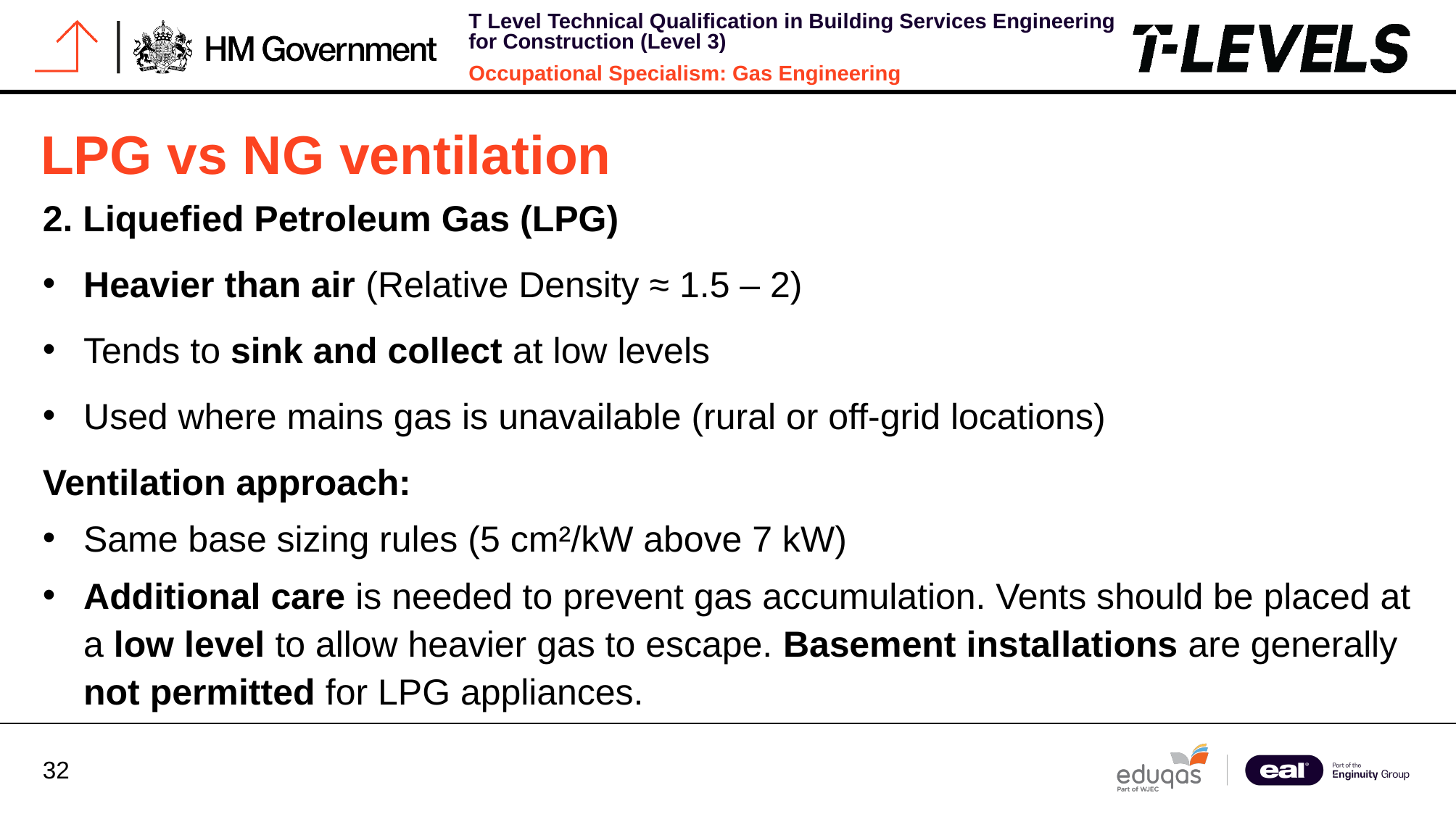

# LPG vs NG ventilation
2. Liquefied Petroleum Gas (LPG)
Heavier than air (Relative Density ≈ 1.5 – 2)
Tends to sink and collect at low levels
Used where mains gas is unavailable (rural or off-grid locations)
Ventilation approach:
Same base sizing rules (5 cm²/kW above 7 kW)
Additional care is needed to prevent gas accumulation. Vents should be placed at a low level to allow heavier gas to escape. Basement installations are generally not permitted for LPG appliances.